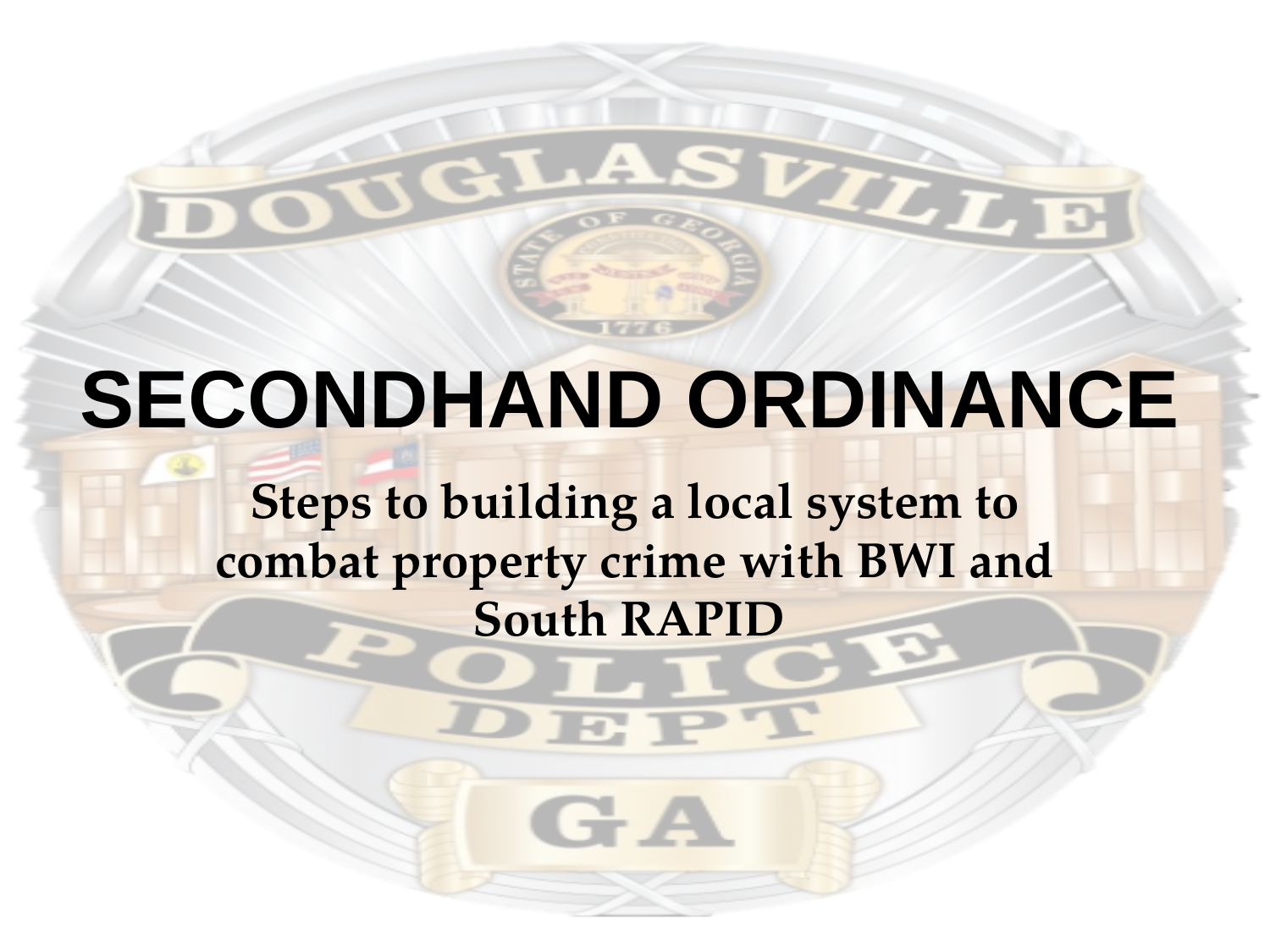

# Secondhand ordinance
Steps to building a local system to combat property crime with BWI and South RAPID